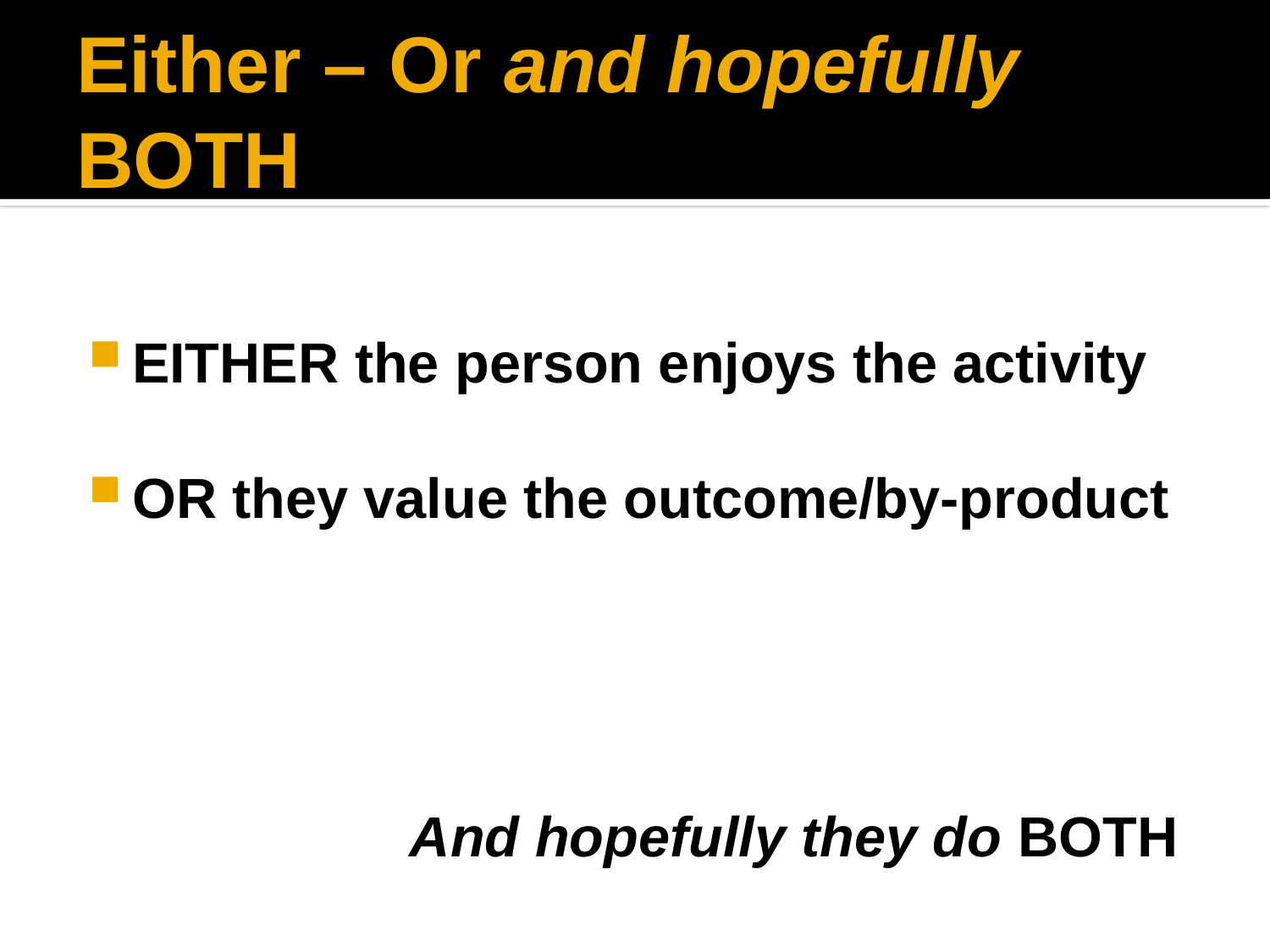

# Either – Or and hopefully BOTH

EITHER the person enjoys the activity

OR they value the outcome/by-product

	And hopefully they do BOTH